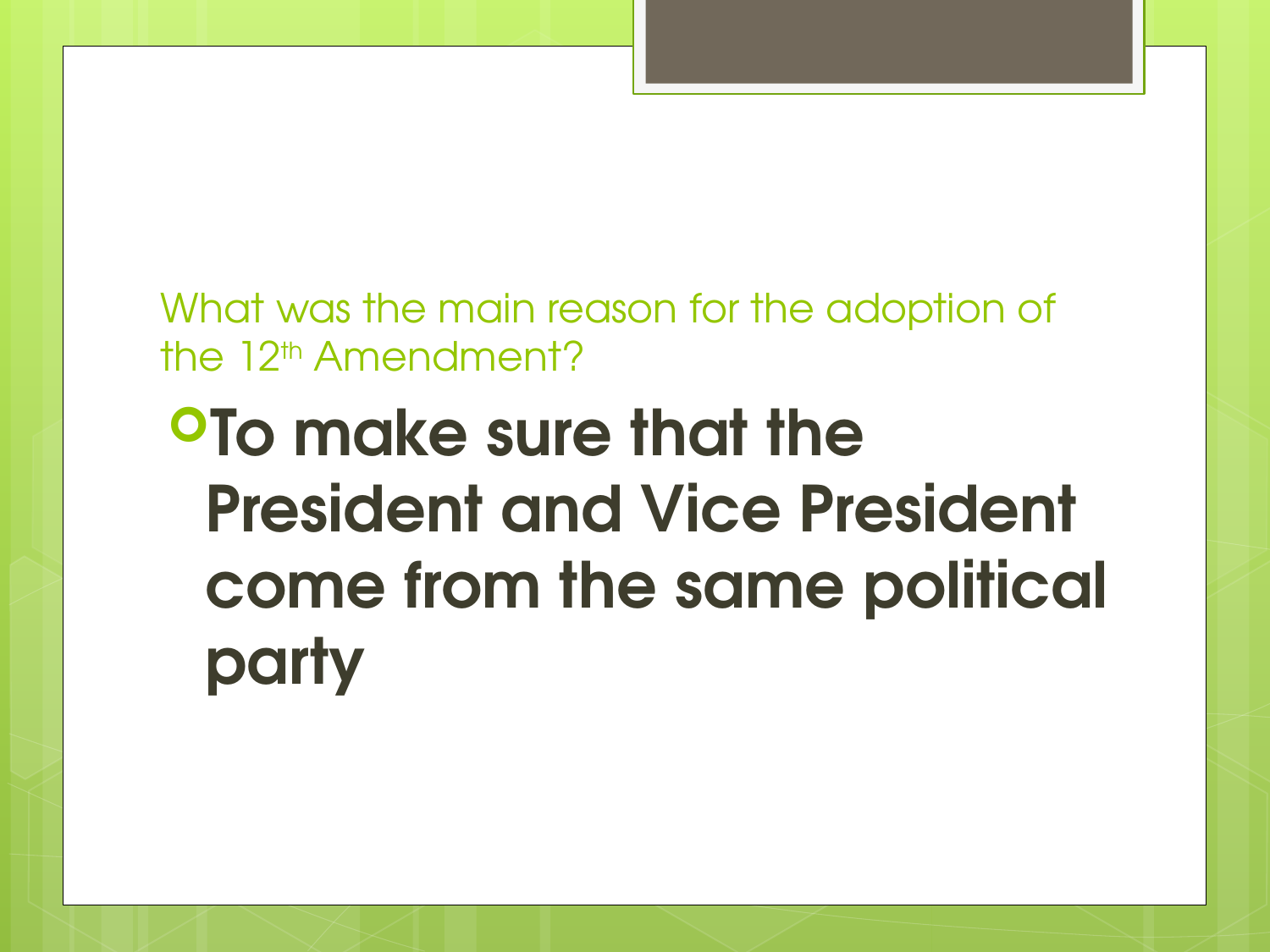

# What was the main reason for the adoption of the 12th Amendment?

To make sure that the President and Vice President come from the same political party